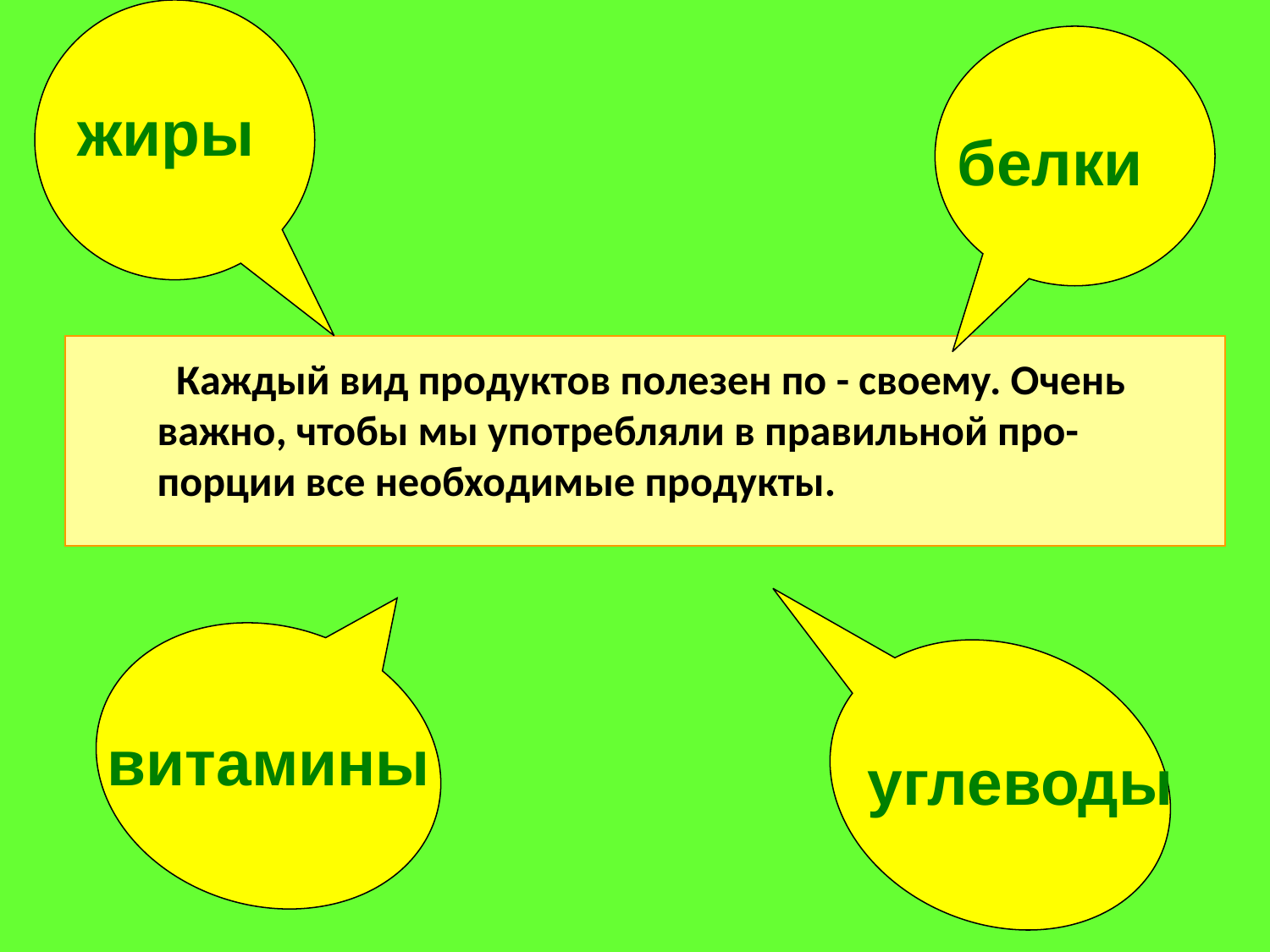

жиры
белки

  Каждый вид продуктов полезен по - своему. Очень
важно, чтобы мы употребляли в правильной про-
порции все необходимые продукты.

витамины
углеводы